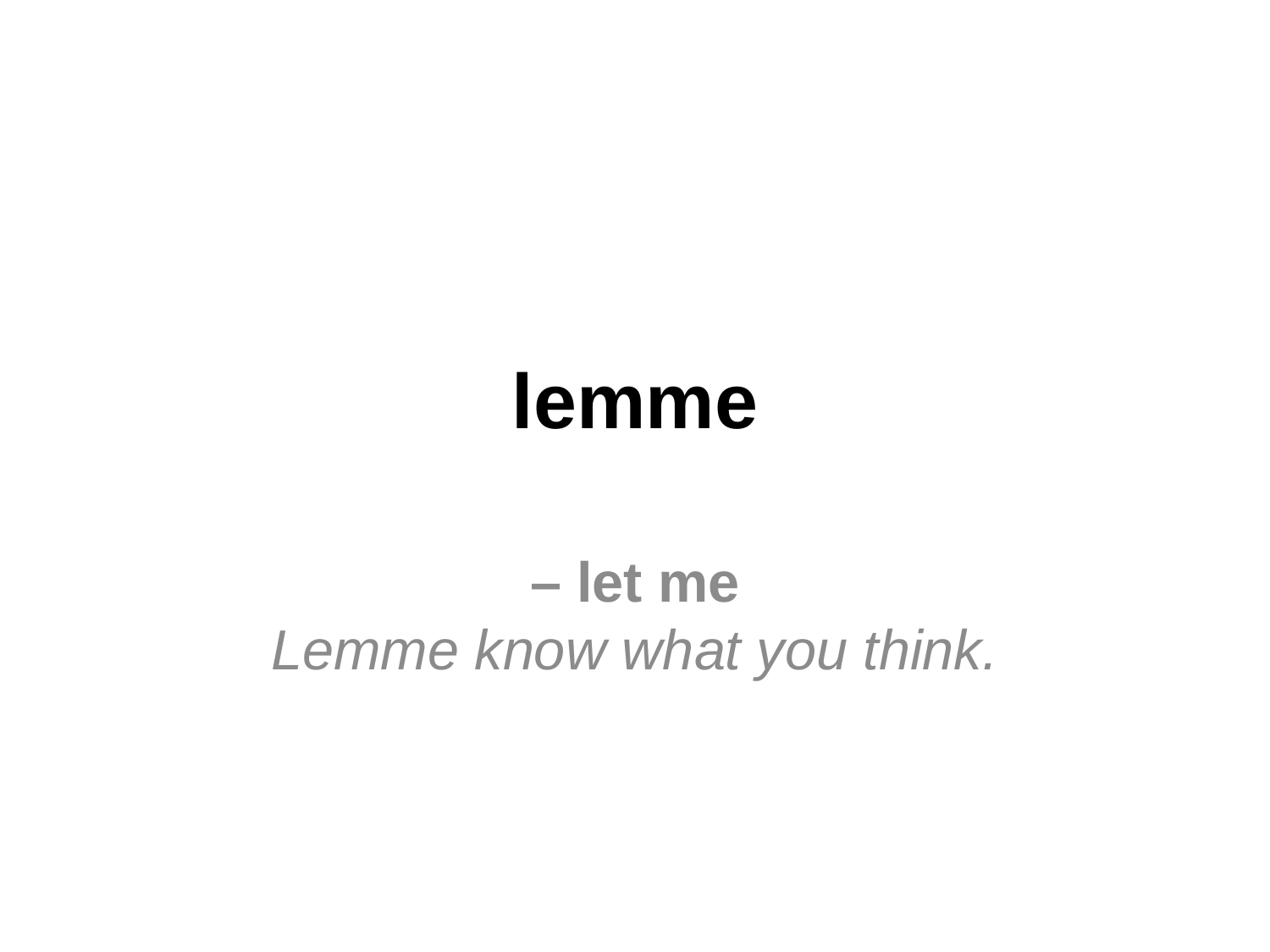

# lemme
– let me
Lemme know what you think.